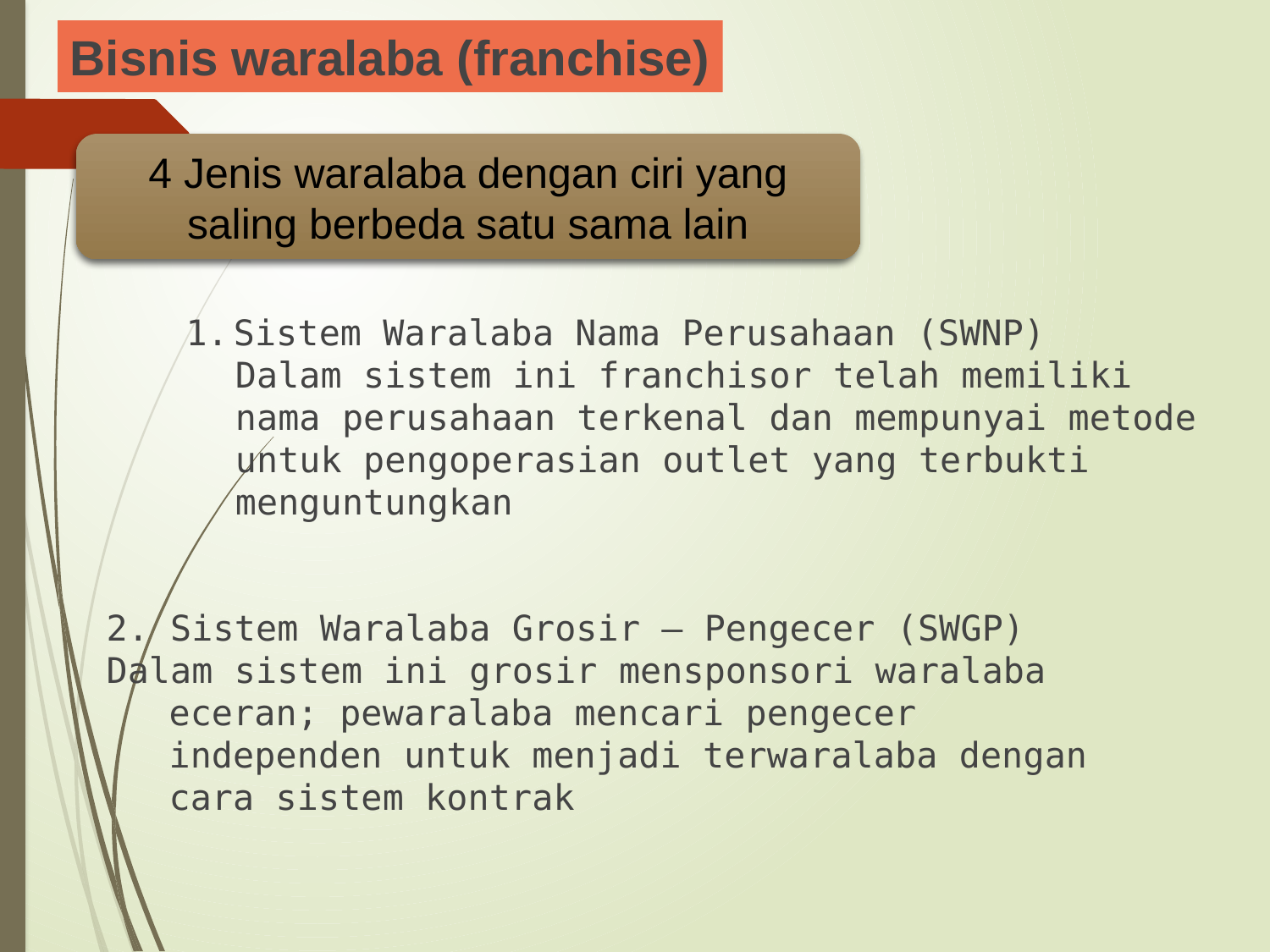

Bisnis waralaba (franchise)
4 Jenis waralaba dengan ciri yang saling berbeda satu sama lain
Sistem Waralaba Nama Perusahaan (SWNP)
Dalam sistem ini franchisor telah memiliki nama perusahaan terkenal dan mempunyai metode untuk pengoperasian outlet yang terbukti menguntungkan
2. Sistem Waralaba Grosir – Pengecer (SWGP)
Dalam sistem ini grosir mensponsori waralaba eceran; pewaralaba mencari pengecer independen untuk menjadi terwaralaba dengan cara sistem kontrak